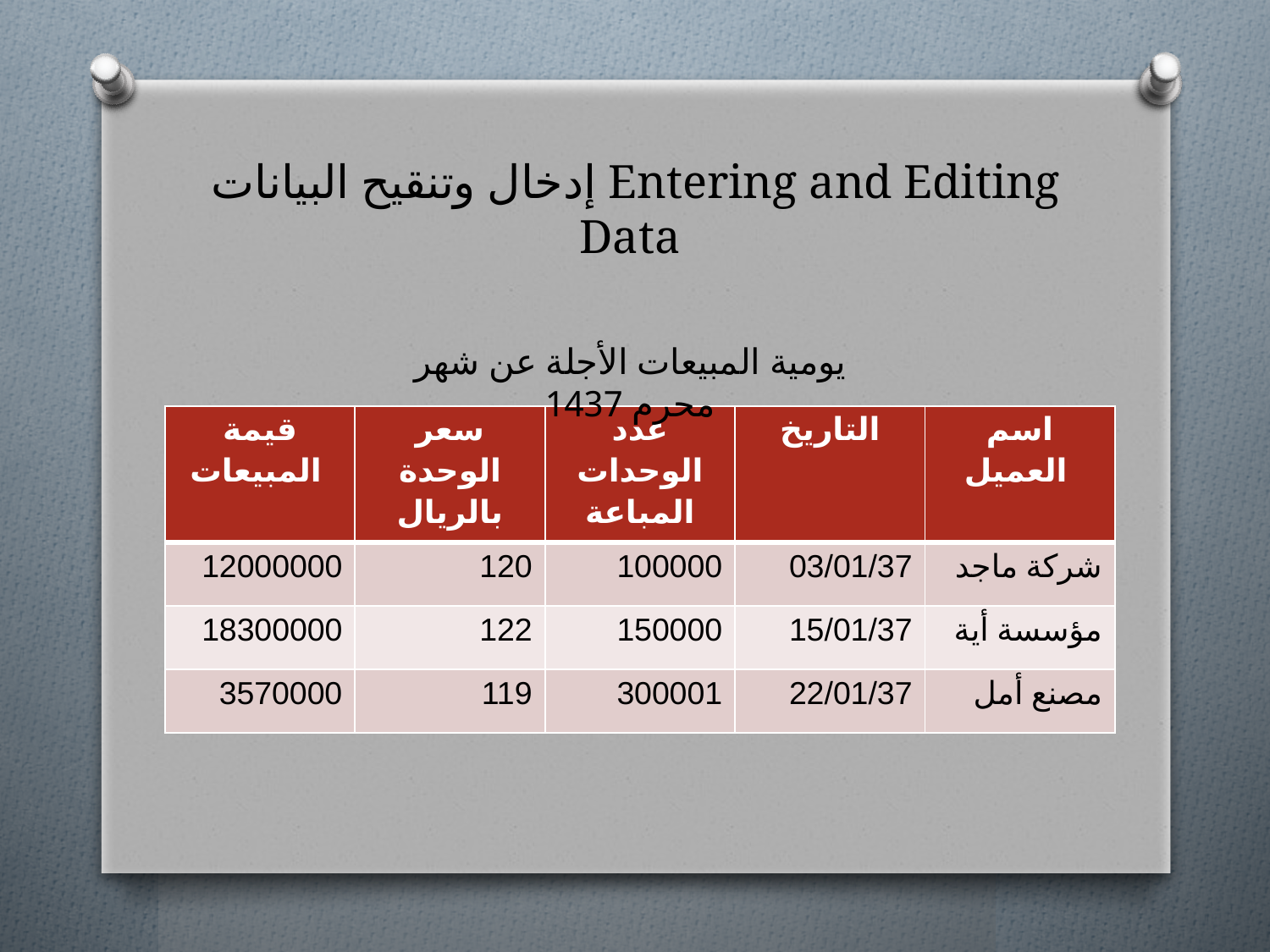

# إدخال وتنقيح البيانات Entering and Editing Data
يومية المبيعات الأجلة عن شهر محرم 1437
| قيمة المبيعات | سعر الوحدة بالريال | عدد الوحدات المباعة | التاريخ | اسم العميل |
| --- | --- | --- | --- | --- |
| 12000000 | 120 | 100000 | 03/01/37 | شركة ماجد |
| 18300000 | 122 | 150000 | 15/01/37 | مؤسسة أية |
| 3570000 | 119 | 300001 | 22/01/37 | مصنع أمل |